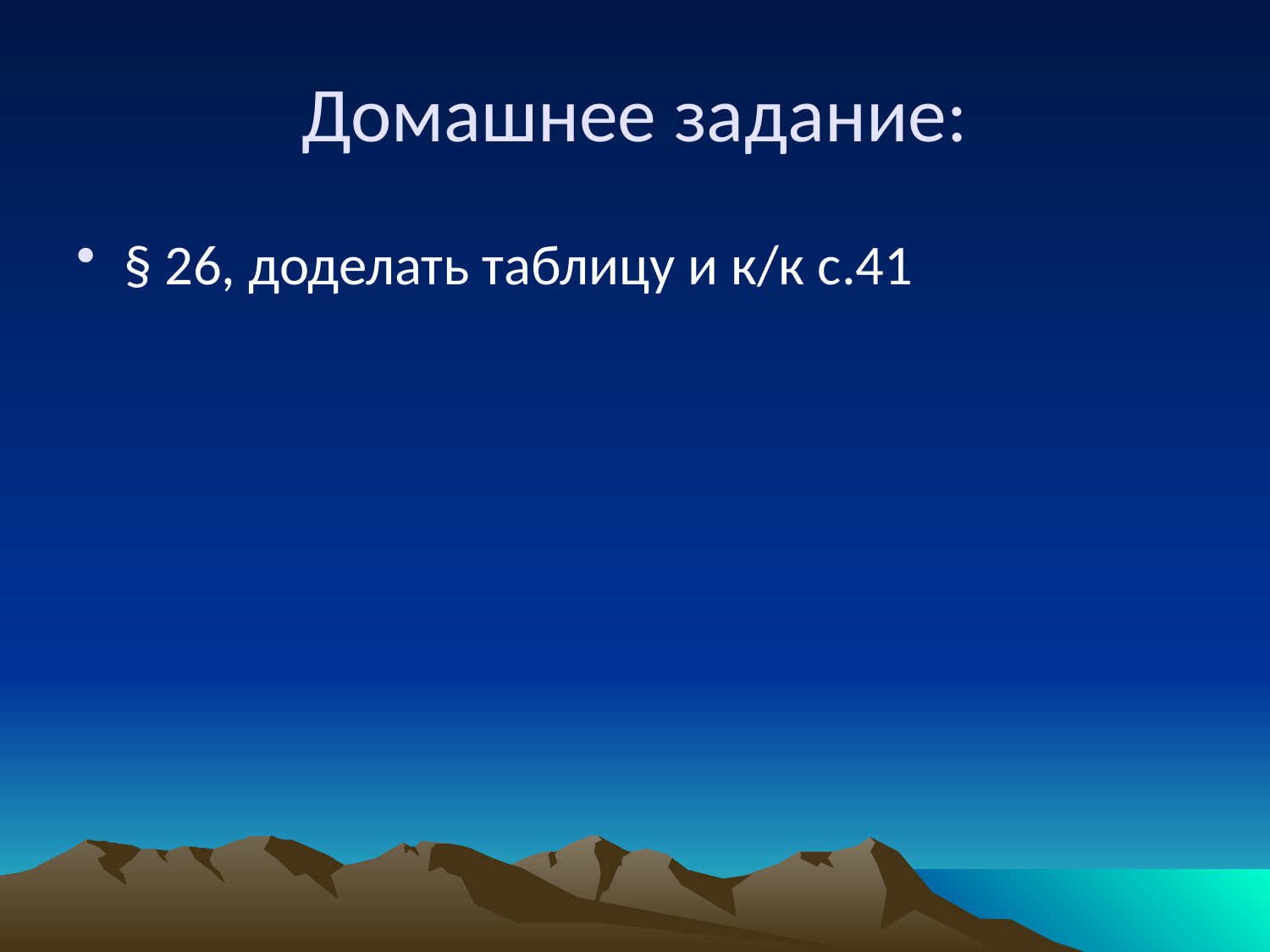

# Домашнее задание:
§ 26, доделать таблицу и к/к с.41